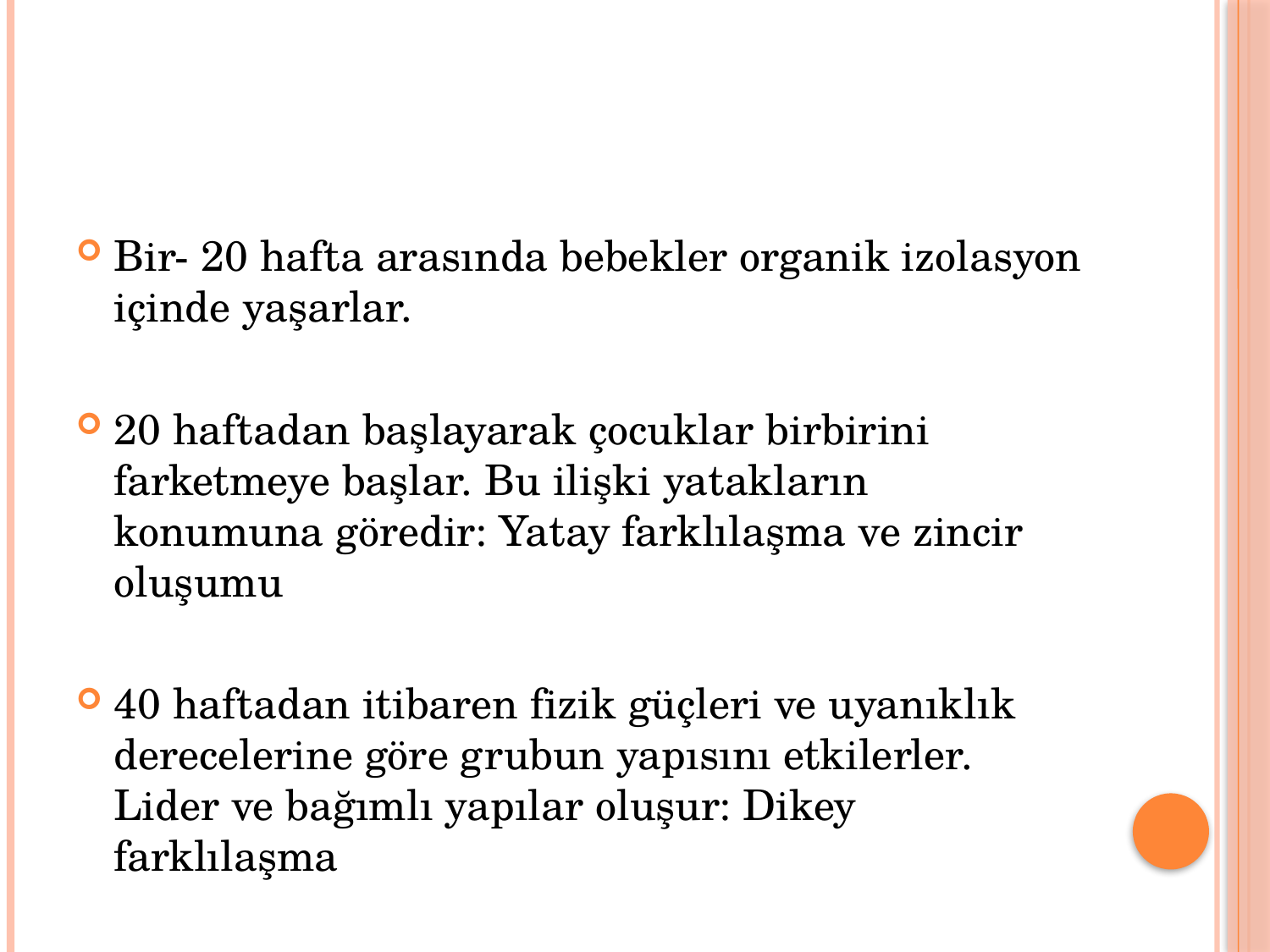

Bir- 20 hafta arasında bebekler organik izolasyon içinde yaşarlar.

20 haftadan başlayarak çocuklar birbirini farketmeye başlar. Bu ilişki yatakların konumuna göredir: Yatay farklılaşma ve zincir oluşumu

40 haftadan itibaren fizik güçleri ve uyanıklık derecelerine göre grubun yapısını etkilerler. Lider ve bağımlı yapılar oluşur: Dikey farklılaşma